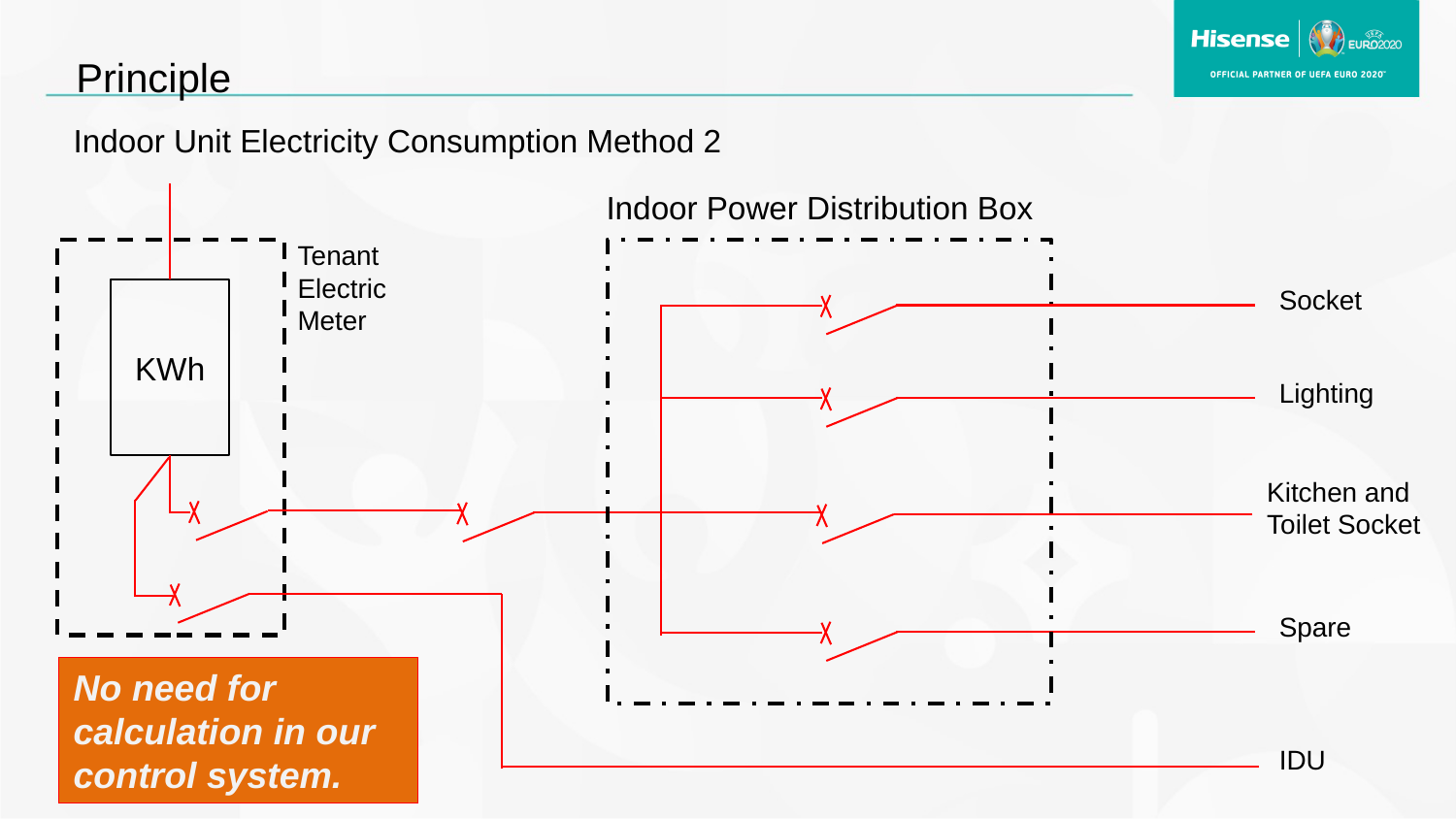

Principle
Indoor Unit Electricity Consumption Method 2
Indoor Power Distribution Box
Tenant Electric Meter

Socket
KWh
Lighting
Kitchen and Toilet Socket
Spare
No need for calculation in our control system.
IDU